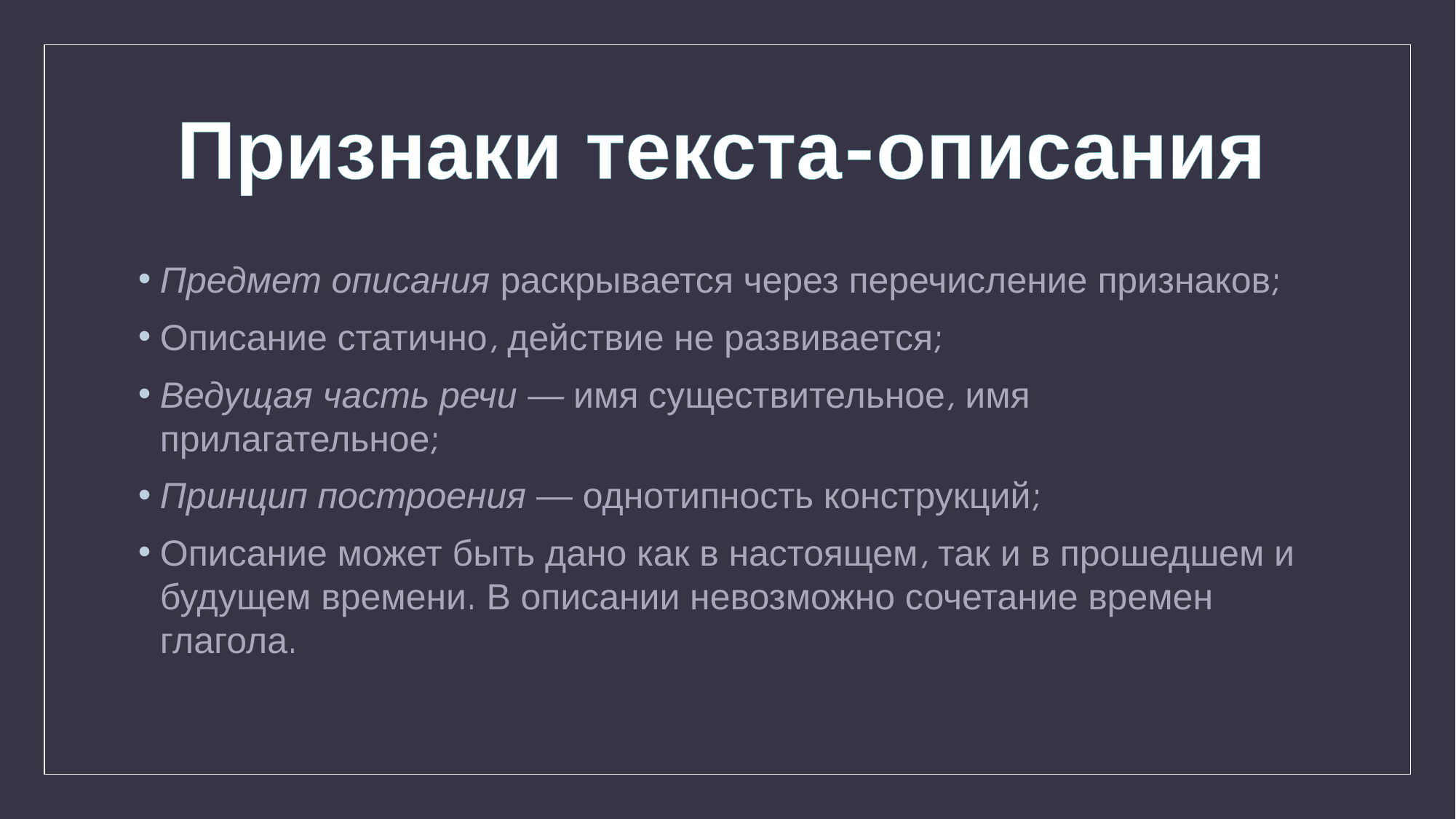

Признаки текста-описания
Предмет описания раскрывается через перечисление признаков;
Описание статично, действие не развивается;
Ведущая часть речи — имя существительное, имя прилагательное;
Принцип построения — однотипность конструкций;
Описание может быть дано как в настоящем, так и в прошедшем и будущем времени. В описании невозможно сочетание времен глагола.